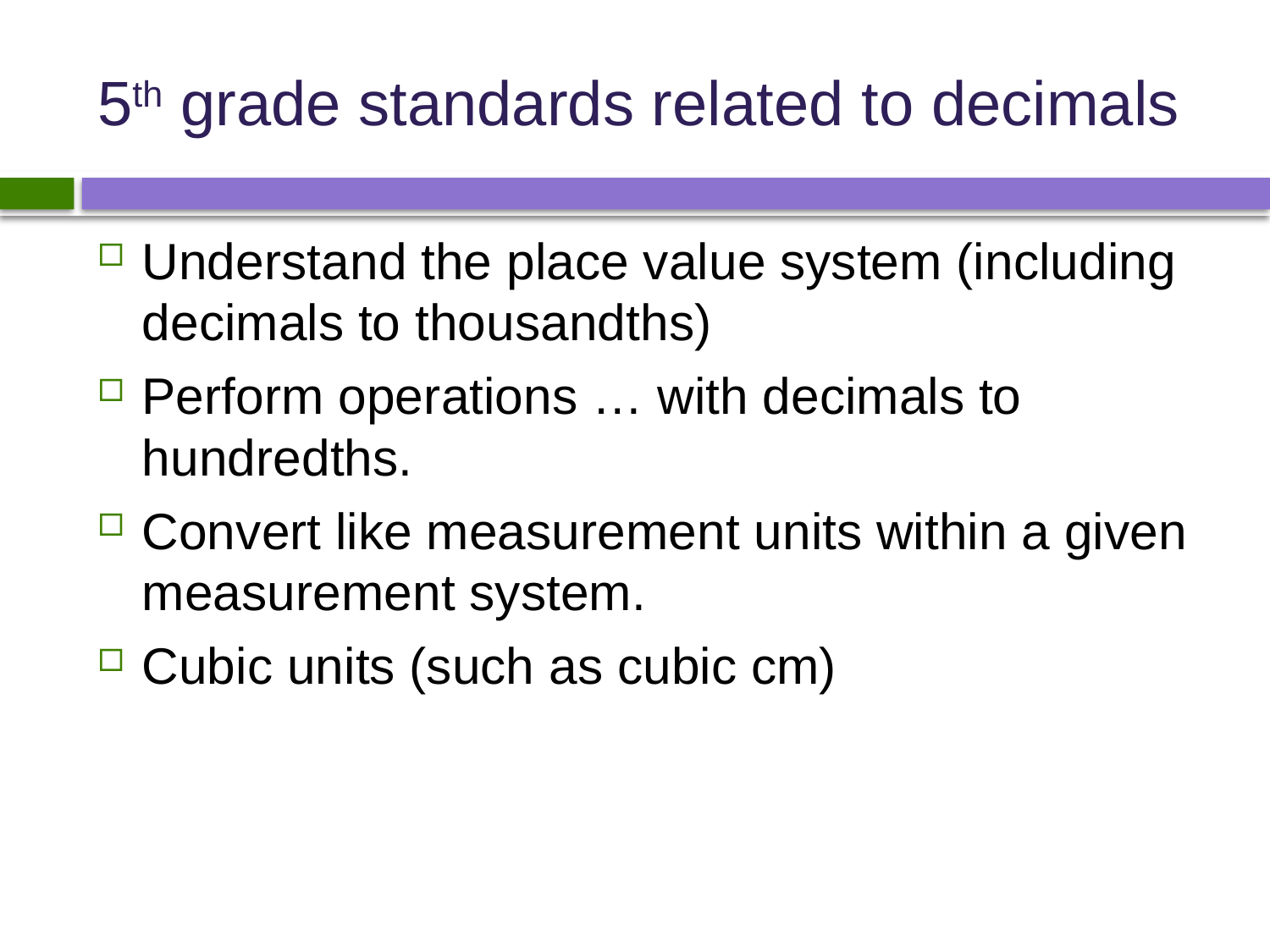

# 5th grade standards related to decimals
Understand the place value system (including decimals to thousandths)
Perform operations … with decimals to hundredths.
Convert like measurement units within a given measurement system.
Cubic units (such as cubic cm)